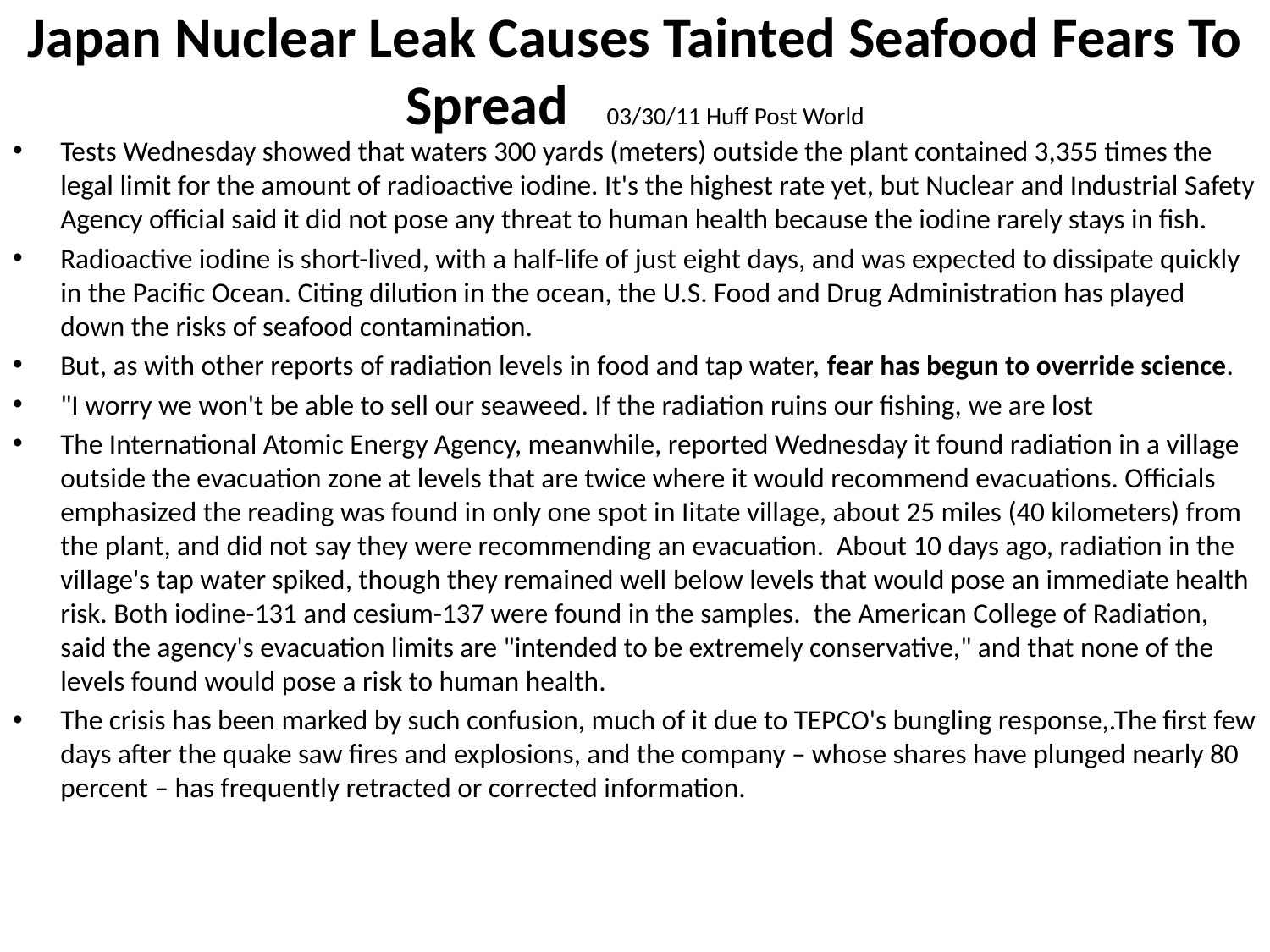

# Japan Nuclear Leak Causes Tainted Seafood Fears To Spread   03/30/11 Huff Post World
Tests Wednesday showed that waters 300 yards (meters) outside the plant contained 3,355 times the legal limit for the amount of radioactive iodine. It's the highest rate yet, but Nuclear and Industrial Safety Agency official said it did not pose any threat to human health because the iodine rarely stays in fish.
Radioactive iodine is short-lived, with a half-life of just eight days, and was expected to dissipate quickly in the Pacific Ocean. Citing dilution in the ocean, the U.S. Food and Drug Administration has played down the risks of seafood contamination.
But, as with other reports of radiation levels in food and tap water, fear has begun to override science.
"I worry we won't be able to sell our seaweed. If the radiation ruins our fishing, we are lost
The International Atomic Energy Agency, meanwhile, reported Wednesday it found radiation in a village outside the evacuation zone at levels that are twice where it would recommend evacuations. Officials emphasized the reading was found in only one spot in Iitate village, about 25 miles (40 kilometers) from the plant, and did not say they were recommending an evacuation.  About 10 days ago, radiation in the village's tap water spiked, though they remained well below levels that would pose an immediate health risk. Both iodine-131 and cesium-137 were found in the samples.  the American College of Radiation, said the agency's evacuation limits are "intended to be extremely conservative," and that none of the levels found would pose a risk to human health.
The crisis has been marked by such confusion, much of it due to TEPCO's bungling response,.The first few days after the quake saw fires and explosions, and the company – whose shares have plunged nearly 80 percent – has frequently retracted or corrected information.